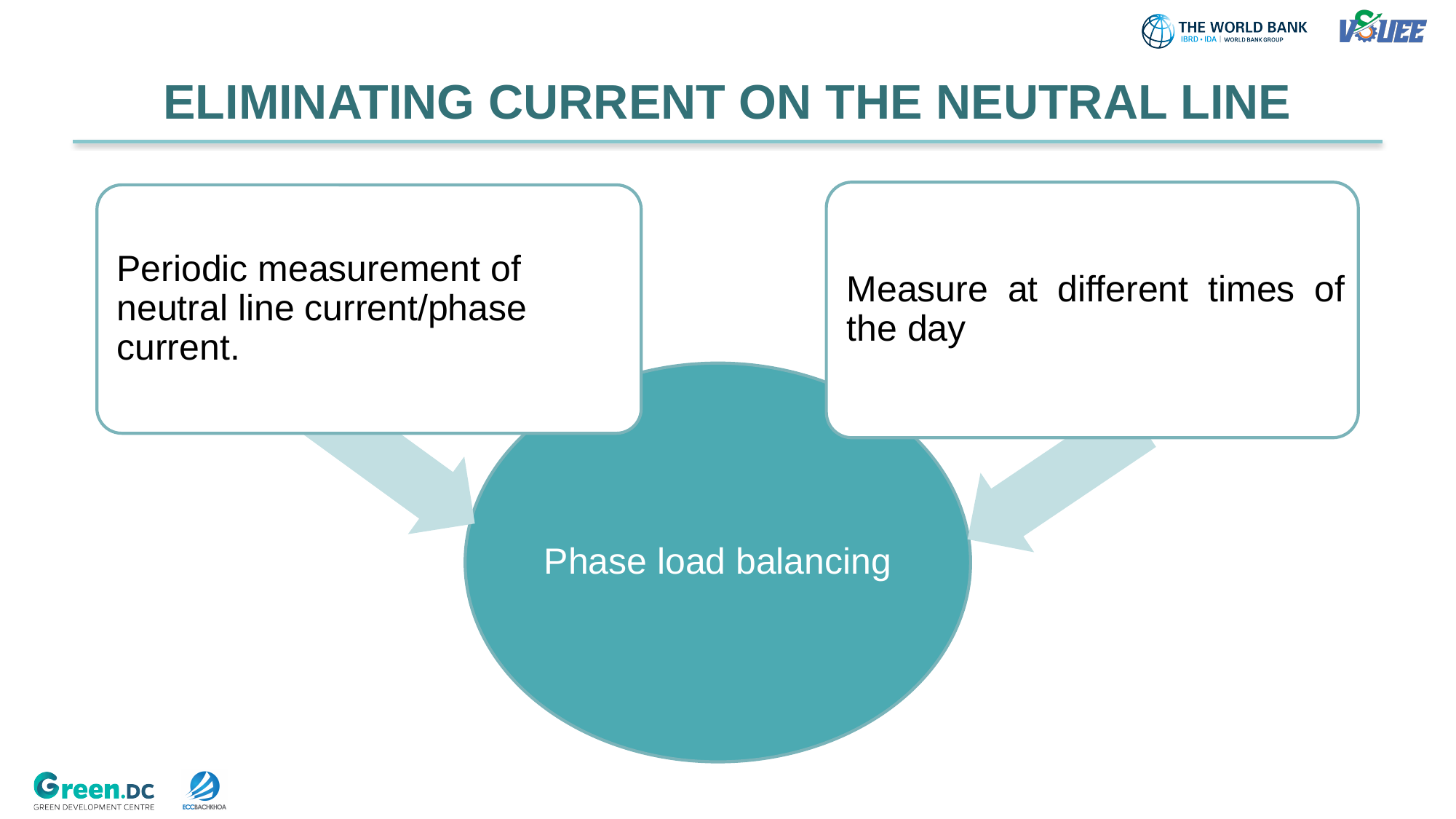

# ELIMINATING CURRENT ON THE NEUTRAL LINE
Phase load balancing
Periodic measurement of neutral line current/phase current.
Measure at different times of the day